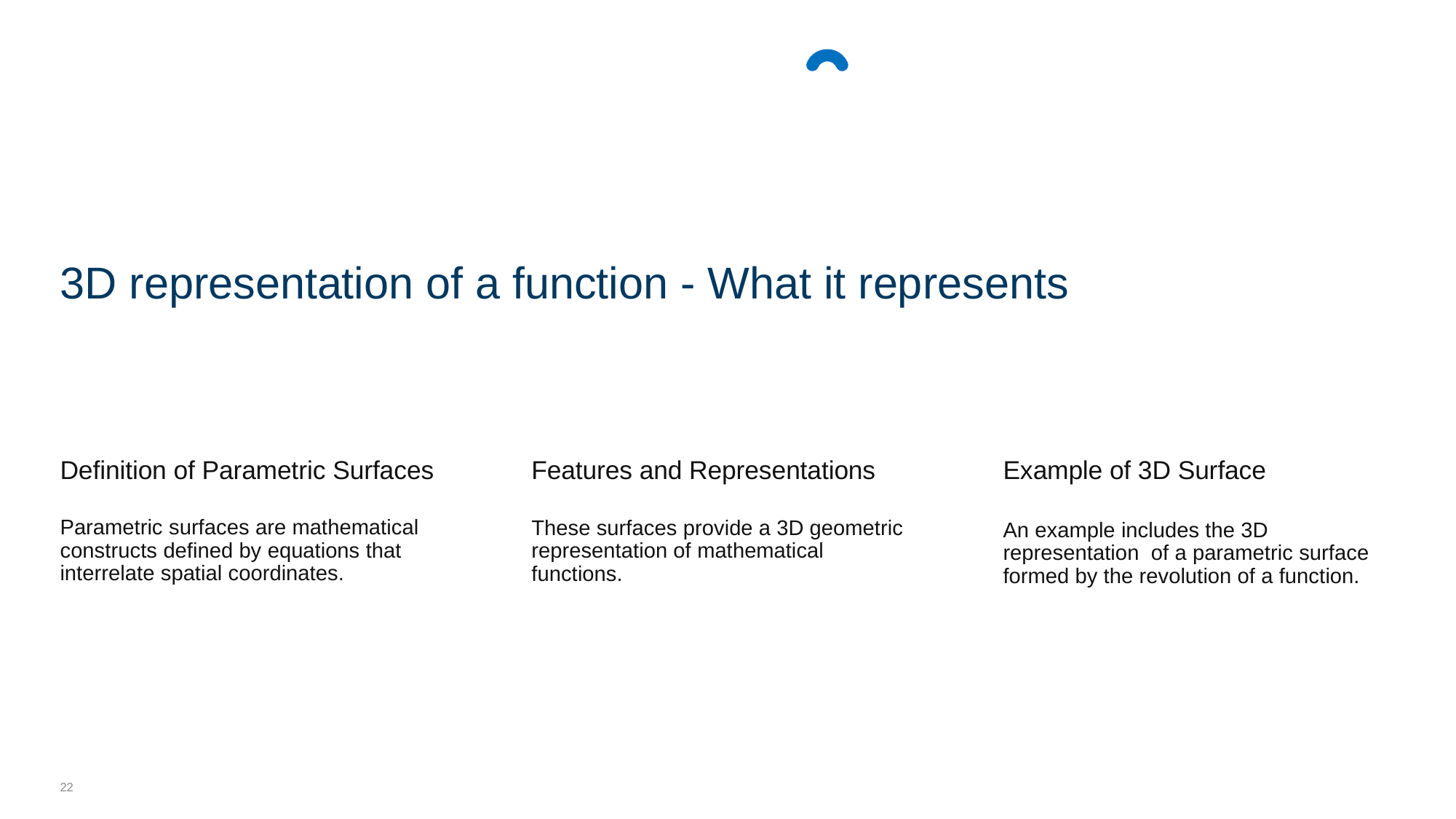

3D representation of a function - What it represents
Features and Representations
Example of 3D Surface
Definition of Parametric Surfaces
Parametric surfaces are mathematical constructs defined by equations that interrelate spatial coordinates.
These surfaces provide a 3D geometric representation of mathematical functions.
An example includes the 3D representation  of a parametric surface formed by the revolution of a function.
22